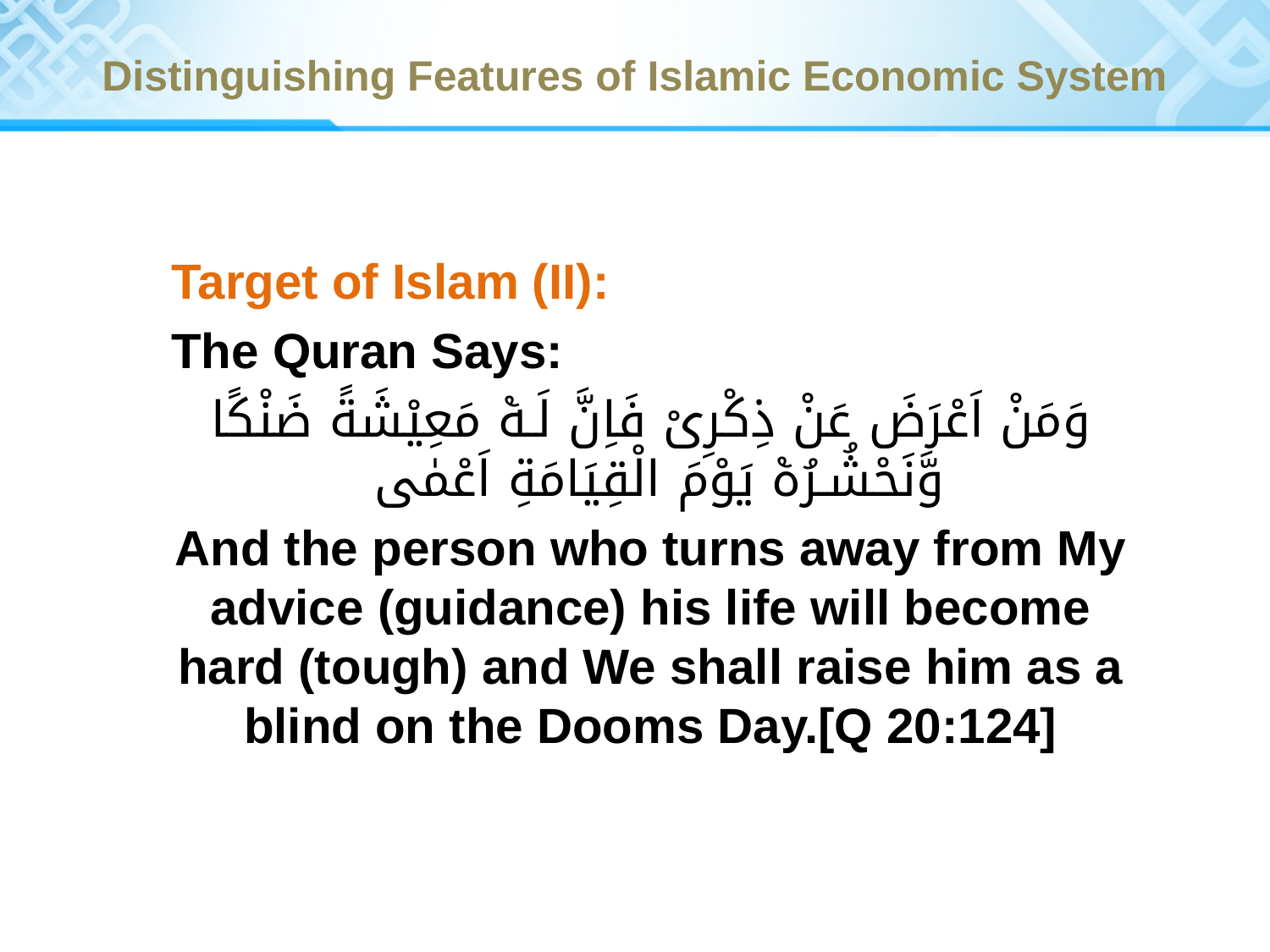

Distinguishing Features of Islamic Economic System

Target of Islam (II):
The Quran Says:
وَمَنْ اَعْرَضَ عَنْ ذِكْرِىْ فَاِنَّ لَـهٝ مَعِيْشَةً ضَنْكًا وَّنَحْشُـرُهٝ يَوْمَ الْقِيَامَةِ اَعْمٰى
And the person who turns away from My advice (guidance) his life will become hard (tough) and We shall raise him as a blind on the Dooms Day.[Q 20:124]